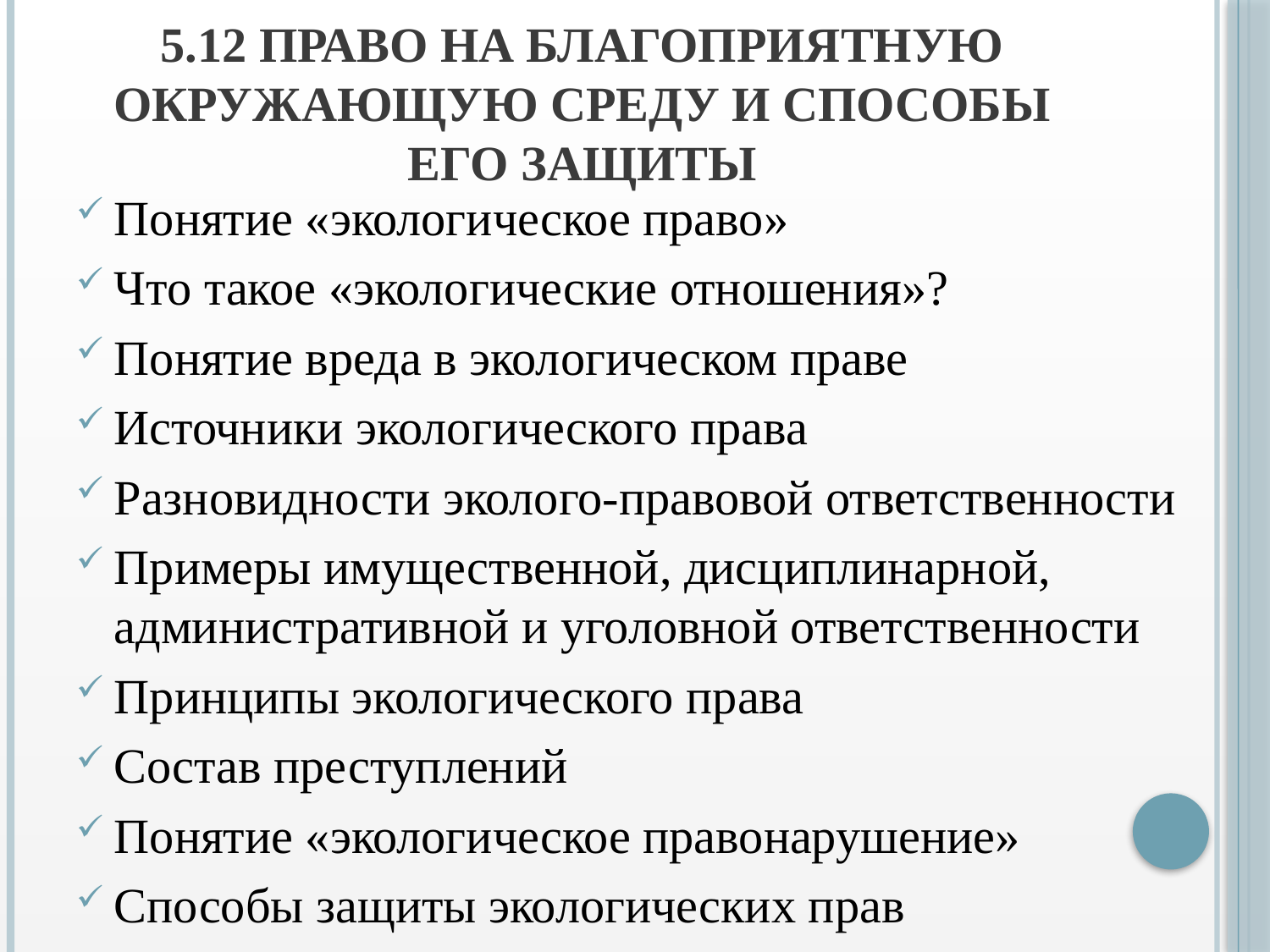

# 5.12 Право на благоприятную окружающую среду и способы его защиты
Понятие «экологическое право»
Что такое «экологические отношения»?
Понятие вреда в экологическом праве
Источники экологического права
Разновидности эколого-правовой ответственности
Примеры имущественной, дисциплинарной, административной и уголовной ответственности
Принципы экологического права
Состав преступлений
Понятие «экологическое правонарушение»
Способы защиты экологических прав